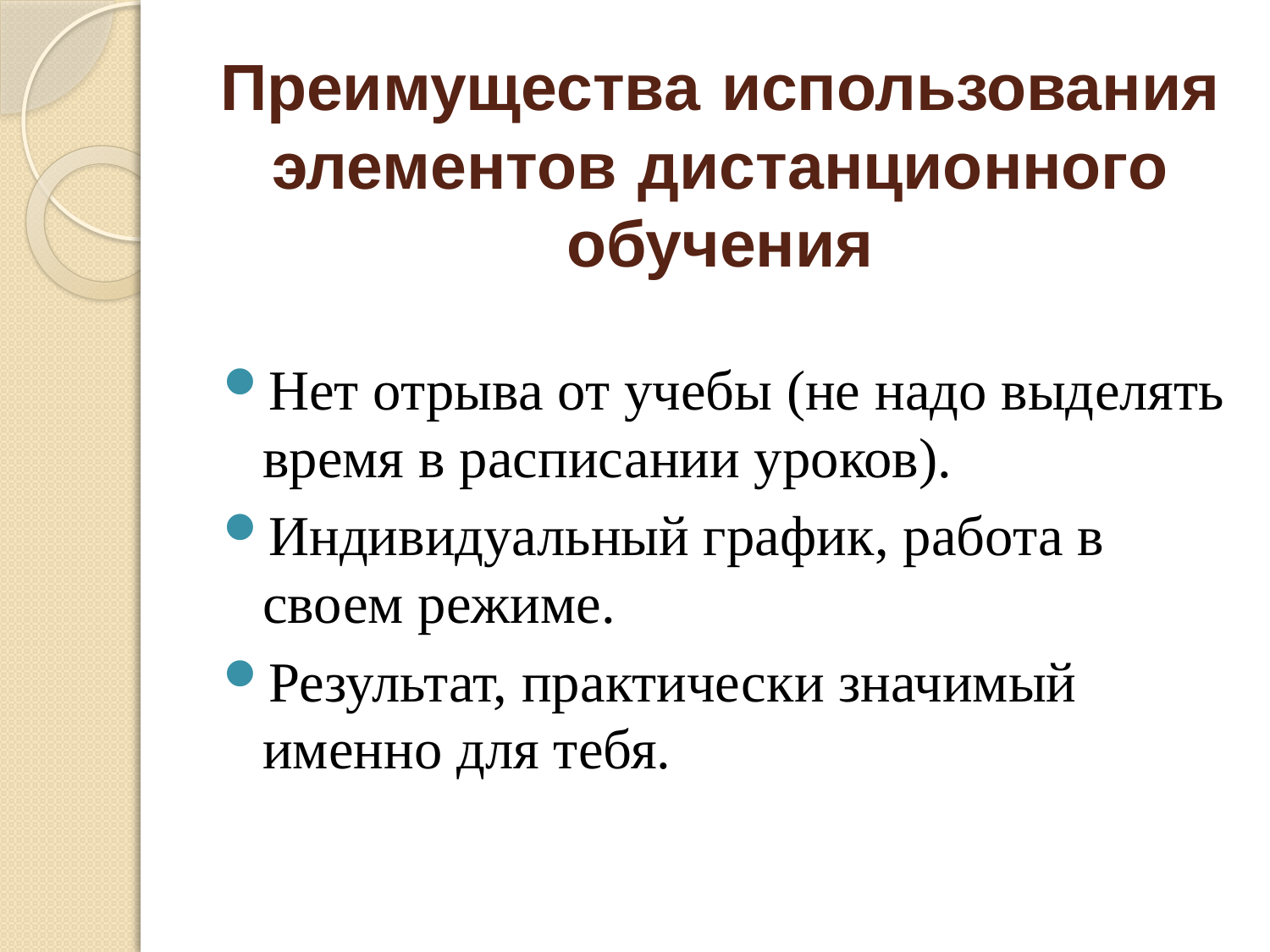

# Преимущества использования элементов дистанционного обучения
Нет отрыва от учебы (не надо выделять время в расписании уроков).
Индивидуальный график, работа в своем режиме.
Результат, практически значимый именно для тебя.